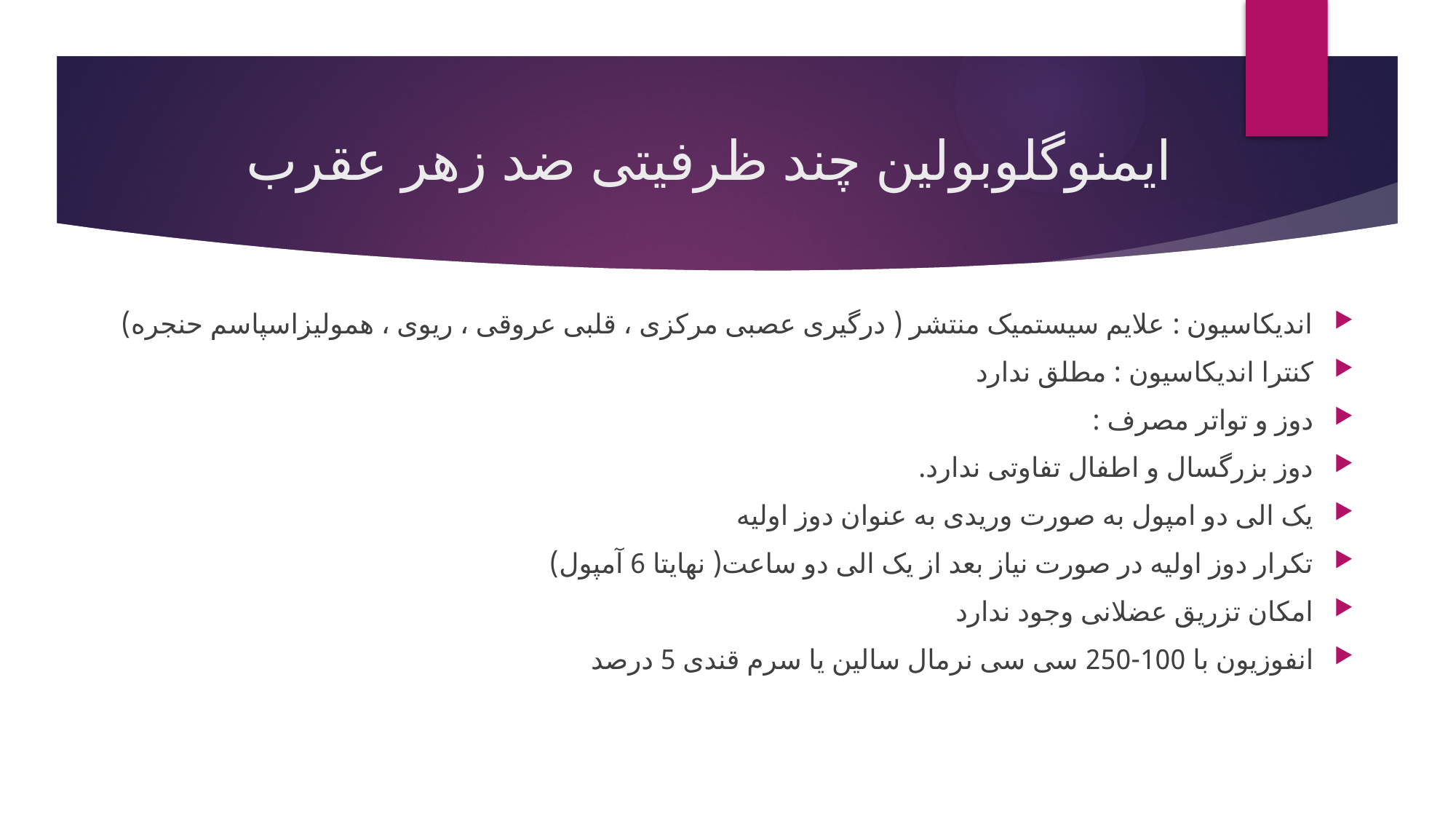

# ایمنوگلوبولین چند ظرفیتی ضد زهر عقرب
اندیکاسیون : علایم سیستمیک منتشر ( درگیری عصبی مرکزی ، قلبی عروقی ، ریوی ، همولیزاسپاسم حنجره)
کنترا اندیکاسیون : مطلق ندارد
دوز و تواتر مصرف :
دوز بزرگسال و اطفال تفاوتی ندارد.
یک الی دو امپول به صورت وریدی به عنوان دوز اولیه
تکرار دوز اولیه در صورت نیاز بعد از یک الی دو ساعت( نهایتا 6 آمپول)
امکان تزریق عضلانی وجود ندارد
انفوزیون با 100-250 سی سی نرمال سالین یا سرم قندی 5 درصد